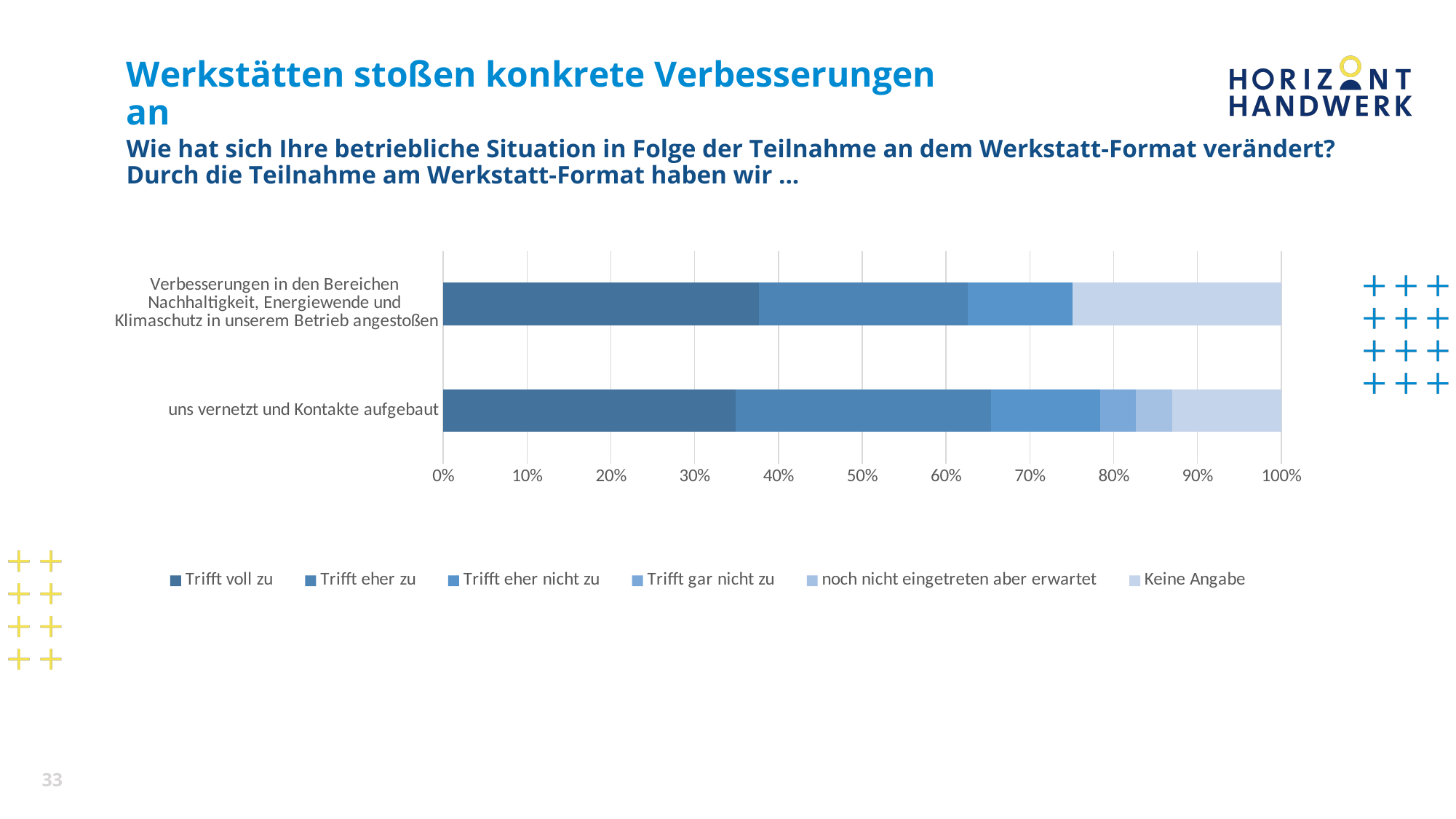

Werkstätten stoßen konkrete Verbesserungen an
Wie hat sich Ihre betriebliche Situation in Folge der Teilnahme an dem Werkstatt-Format verändert?
Durch die Teilnahme am Werkstatt-Format haben wir ...

### Chart

| Category | Trifft voll zu | Trifft eher zu | Trifft eher nicht zu | Trifft gar nicht zu | noch nicht eingetreten aber erwartet | Keine Angabe |
|---|---|---|---|---|---|---|
| uns vernetzt und Kontakte aufgebaut | 34.8 | 30.4 | 13.0 | 4.3 | 4.3 | 13.0 |
| Verbesserungen in den Bereichen
Nachhaltigkeit, Energiewende und
Klimaschutz in unserem Betrieb angestoßen | 37.8 | 25.0 | 12.5 | 0.0 | 0.0 | 25.0 |
33